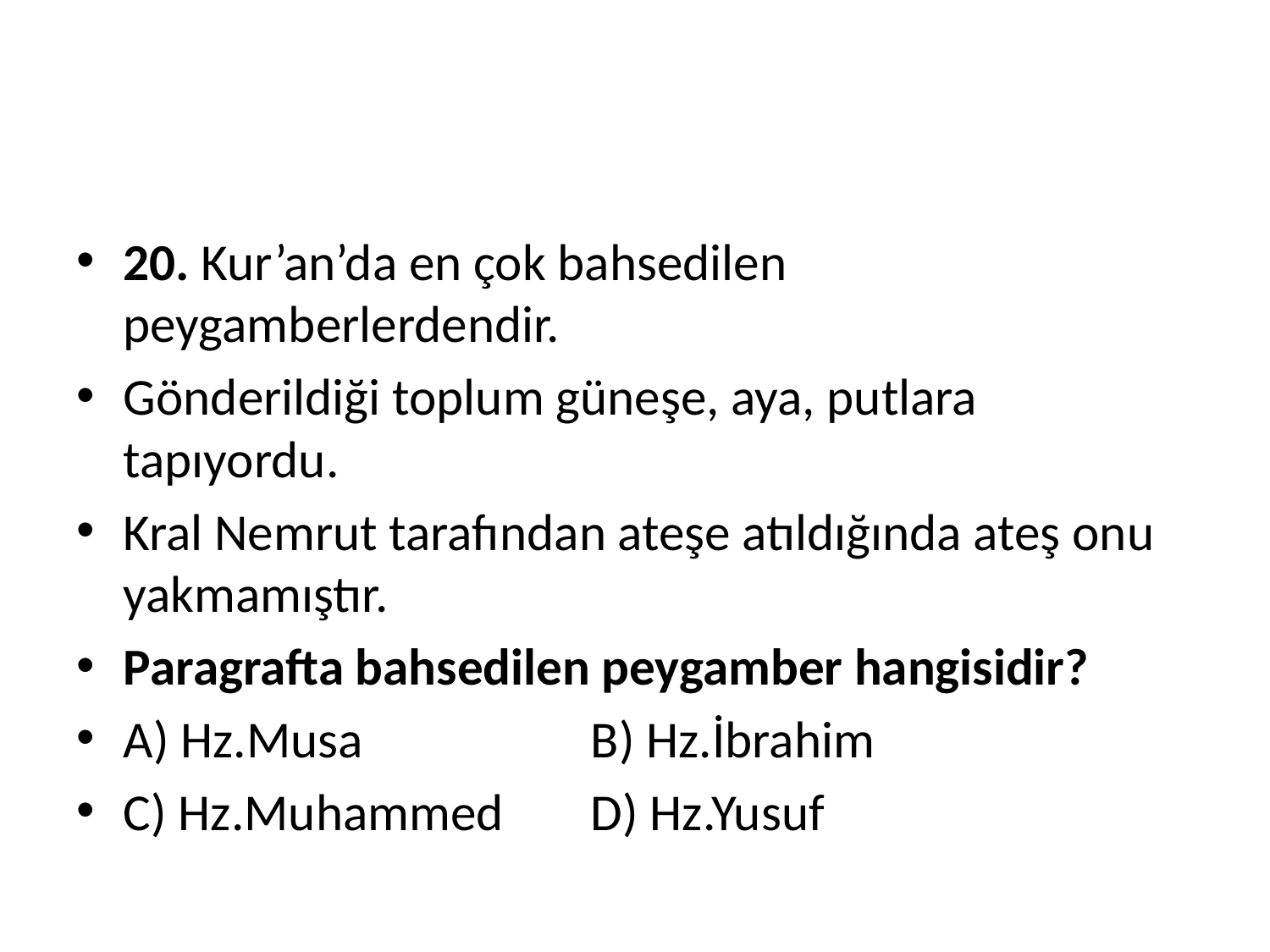

#
20. Kur’an’da en çok bahsedilen peygamberlerdendir.
Gönderildiği toplum güneşe, aya, putlara tapıyordu.
Kral Nemrut tarafından ateşe atıldığında ateş onu yakmamıştır.
Paragrafta bahsedilen peygamber hangisidir?
A) Hz.Musa		B) Hz.İbrahim
C) Hz.Muhammed	D) Hz.Yusuf